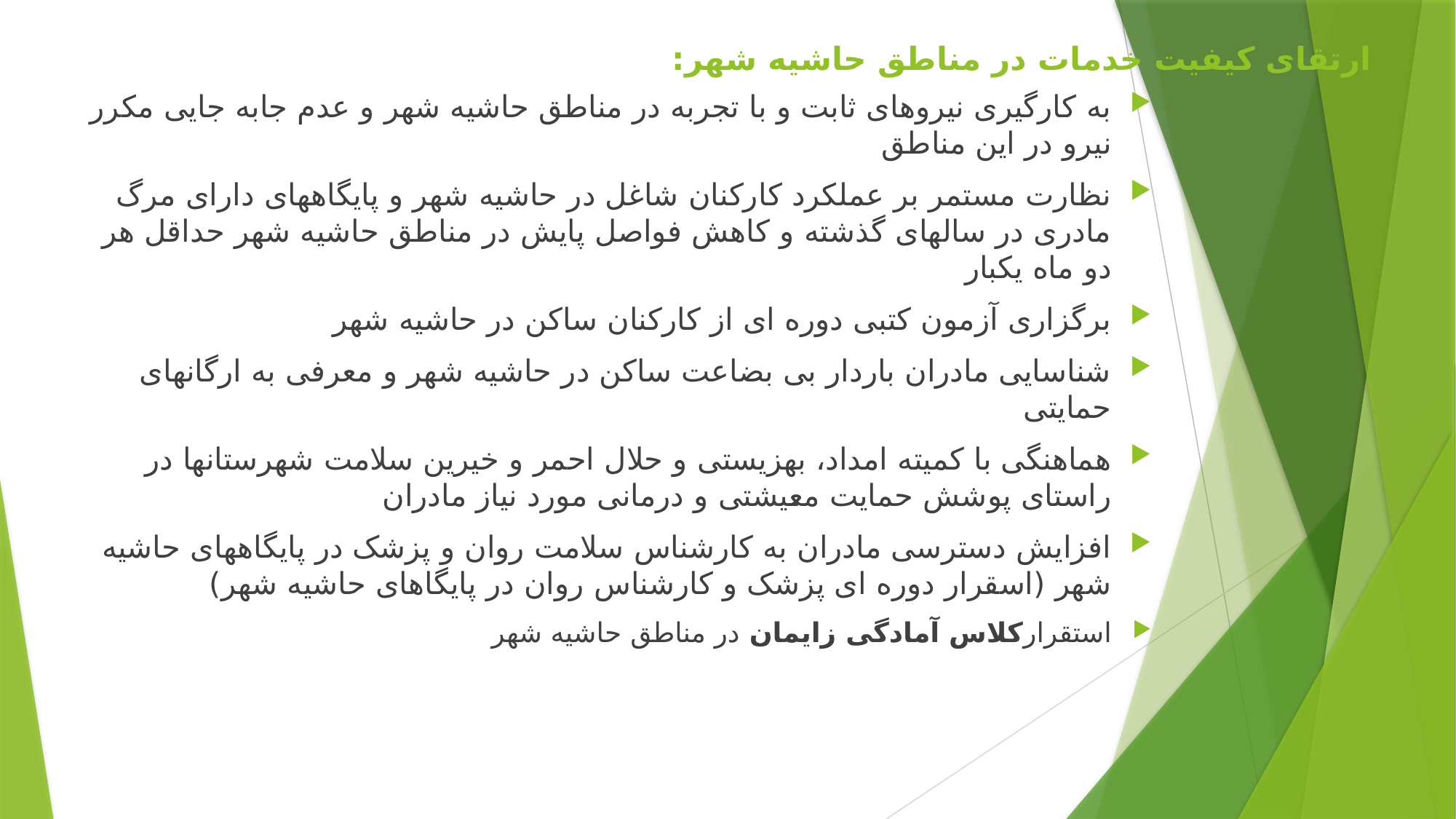

# ارتقای کیفیت خدمات در مناطق حاشیه شهر:
به کارگیری نیروهای ثابت و با تجربه در مناطق حاشیه شهر و عدم جابه جایی مکرر نیرو در این مناطق
نظارت مستمر بر عملکرد کارکنان شاغل در حاشیه شهر و پایگاههای دارای مرگ مادری در سالهای گذشته و کاهش فواصل پایش در مناطق حاشیه شهر حداقل هر دو ماه یکبار
برگزاری آزمون کتبی دوره ای از کارکنان ساکن در حاشیه شهر
شناسایی مادران باردار بی بضاعت ساکن در حاشیه شهر و معرفی به ارگانهای حمایتی
هماهنگی با کمیته امداد، بهزیستی و حلال احمر و خیرین سلامت شهرستانها در راستای پوشش حمایت معیشتی و درمانی مورد نیاز مادران
افزایش دسترسی مادران به کارشناس سلامت روان و پزشک در پایگاههای حاشیه شهر (اسقرار دوره ای پزشک و کارشناس روان در پایگاهای حاشیه شهر)
استقرارکلاس آمادگی زایمان در مناطق حاشیه شهر